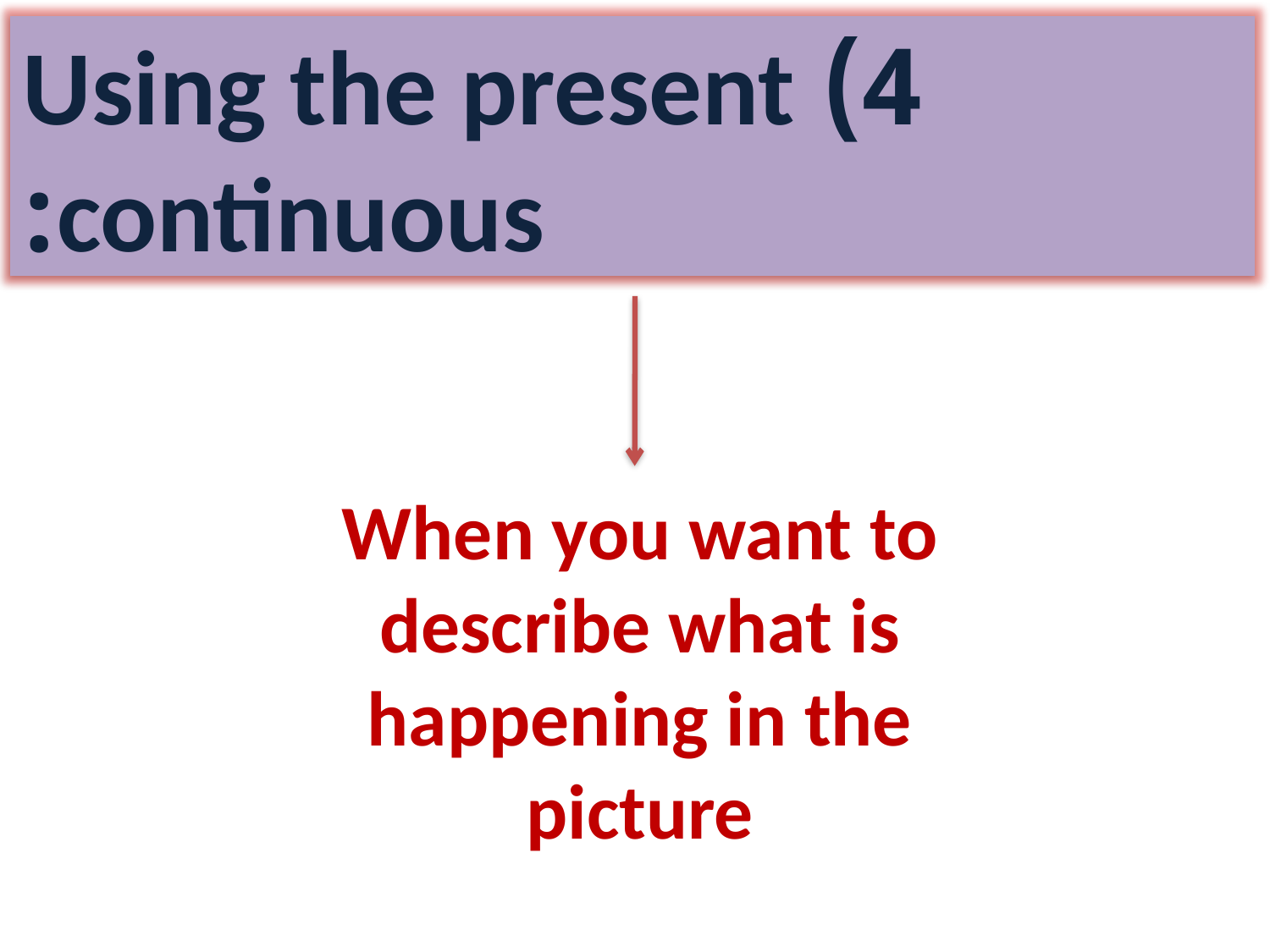

4) Using the present continuous:
When you want to describe what is happening in the picture